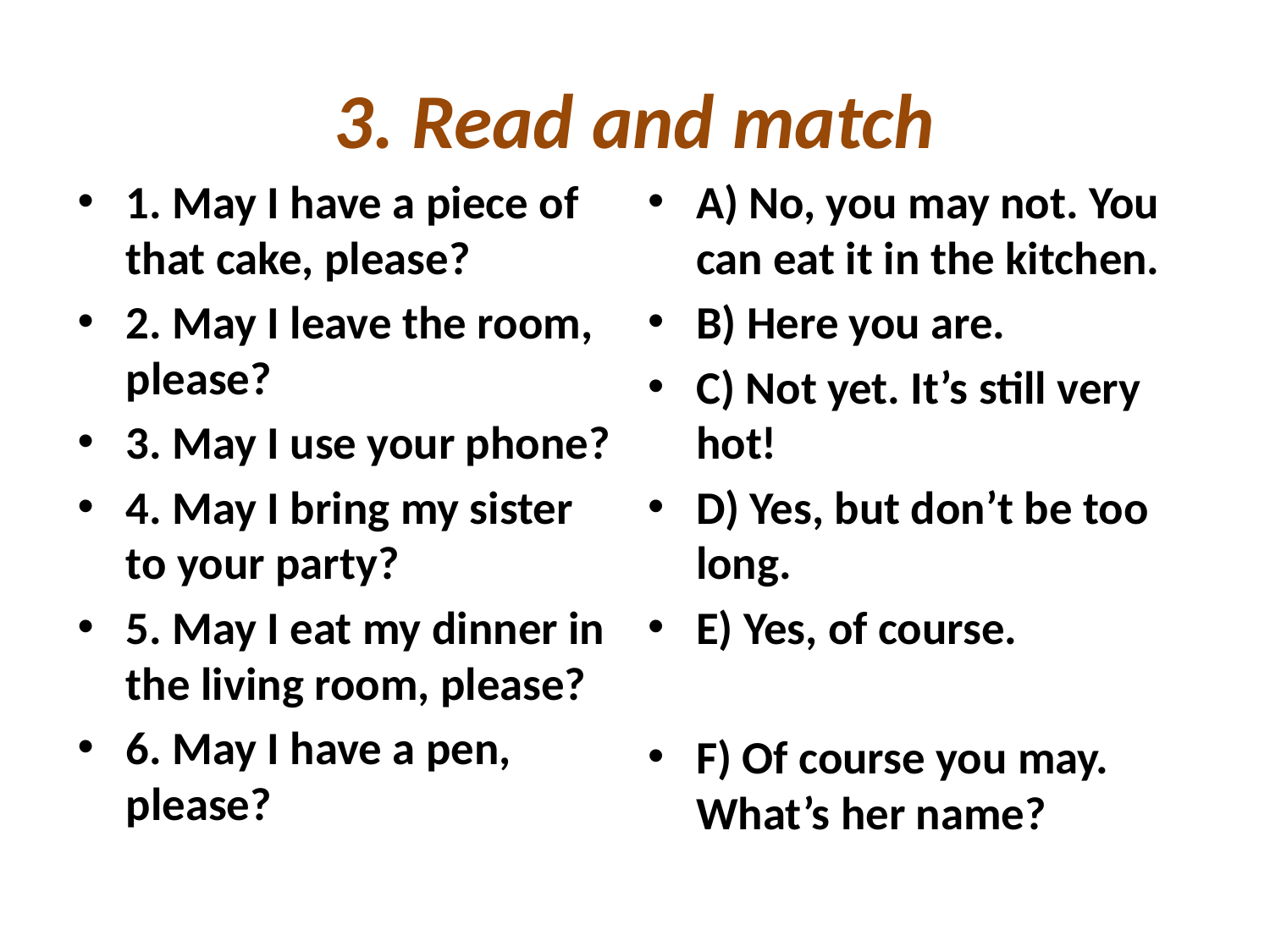

# 3. Read and match
1. May I have a piece of that cake, please?
2. May I leave the room, please?
3. May I use your phone?
4. May I bring my sister to your party?
5. May I eat my dinner in the living room, please?
6. May I have a pen, please?
A) No, you may not. You can eat it in the kitchen.
B) Here you are.
C) Not yet. It’s still very hot!
D) Yes, but don’t be too long.
E) Yes, of course.

F) Of course you may. What’s her name?